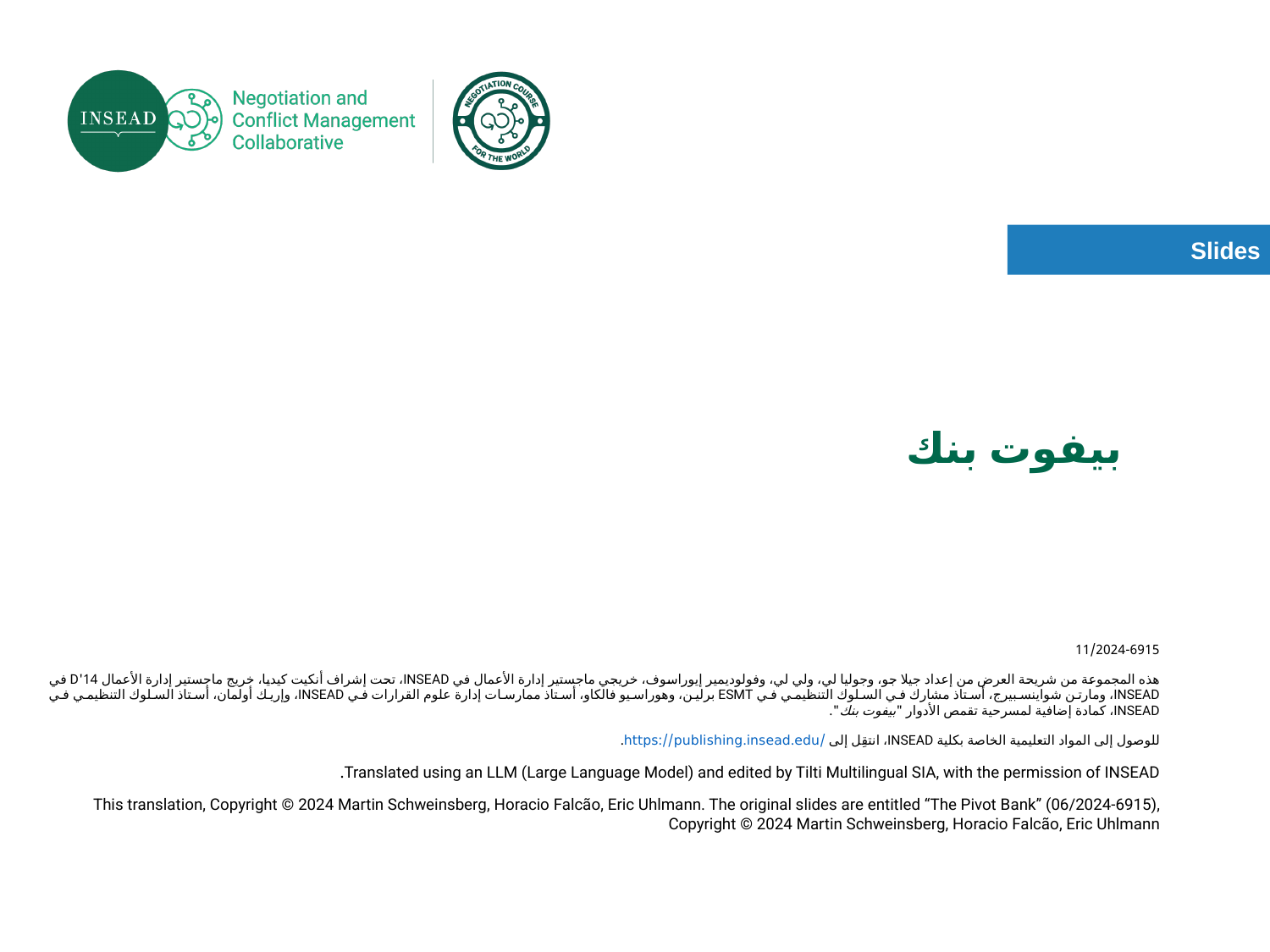

# بيفوت بنك

11/2024-6915
هذه المجموعة من شريحة العرض من إعداد جيلا جو، وجوليا لي، ولي لي، وفولوديمير إيوراسوف، خريجي ماجستير إدارة الأعمال في INSEAD، تحت إشراف أنكيت كيديا، خريج ماجستير إدارة الأعمال 14'D في INSEAD، ومارتن شواينسبيرج، أستاذ مشارك في السلوك التنظيمي في ESMT برلين، وهوراسيو فالكاو، أستاذ ممارسات إدارة علوم القرارات في INSEAD، وإريك أولمان، أستاذ السلوك التنظيمي في INSEAD، كمادة إضافية لمسرحية تقمص الأدوار "بيفوت بنك".
للوصول إلى المواد التعليمية الخاصة بكلية INSEAD، انتقِل إلى https://publishing.insead.edu/.
Translated using an LLM (Large Language Model) and edited by Tilti Multilingual SIA, with the permission of INSEAD.
This translation, Copyright © 2024 Martin Schweinsberg, Horacio Falcão, Eric Uhlmann. The original slides are entitled “The Pivot Bank” (06/2024-6915), Copyright © 2024 Martin Schweinsberg, Horacio Falcão, Eric Uhlmann